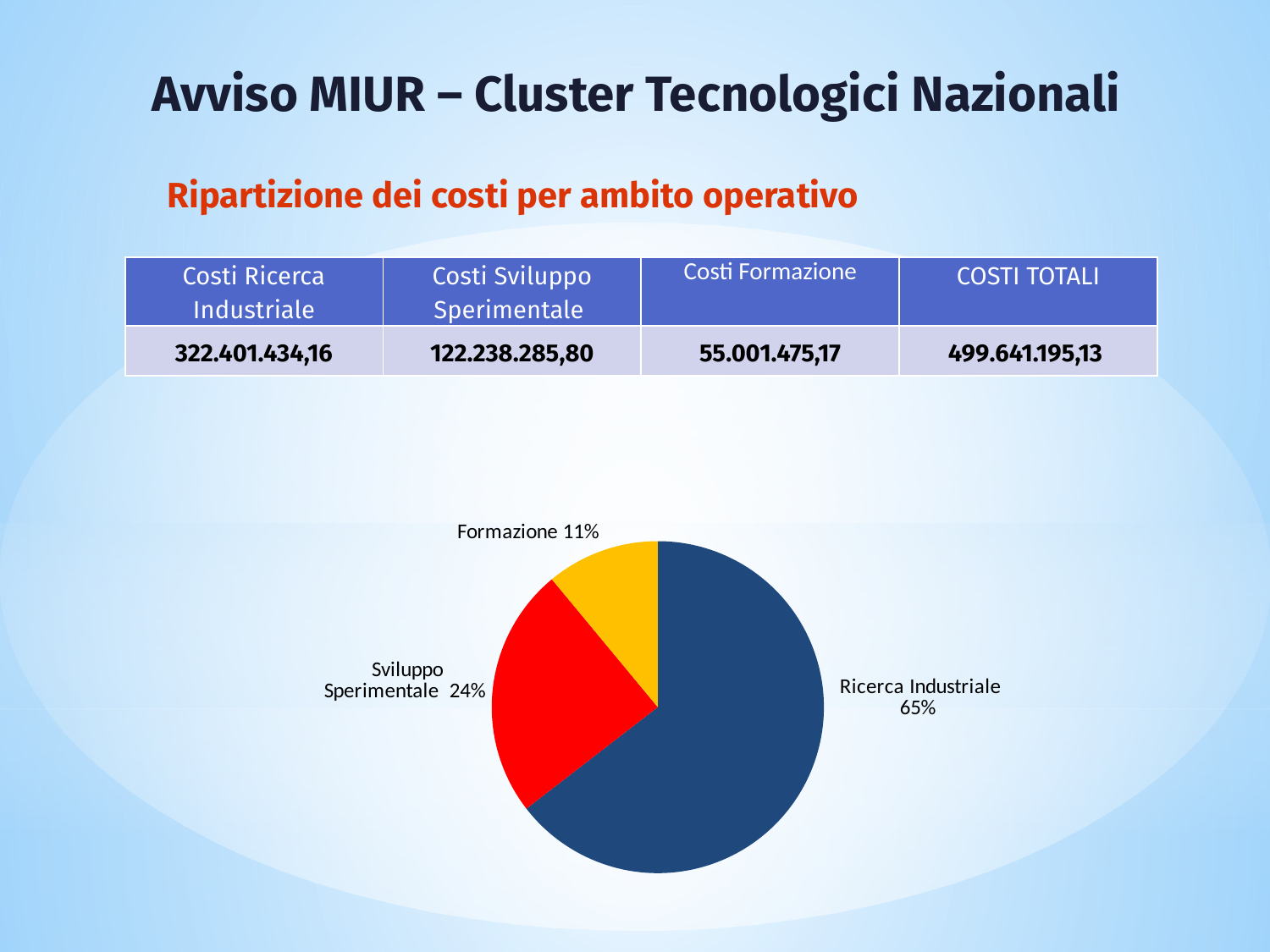

Avviso MIUR – Cluster Tecnologici Nazionali
Ripartizione dei costi per ambito operativo

| Costi Ricerca Industriale | Costi Sviluppo Sperimentale | Costi Formazione | COSTI TOTALI |
| --- | --- | --- | --- |
| 322.401.434,16 | 122.238.285,80 | 55.001.475,17 | 499.641.195,13 |

### Chart

| Category |  |
|---|---|
|  Ricerca Industriale | 322401434.1600002 |
|  Sviluppo Sperimentale  | 122238285.8 |
| Formazione | 55001475.17 |